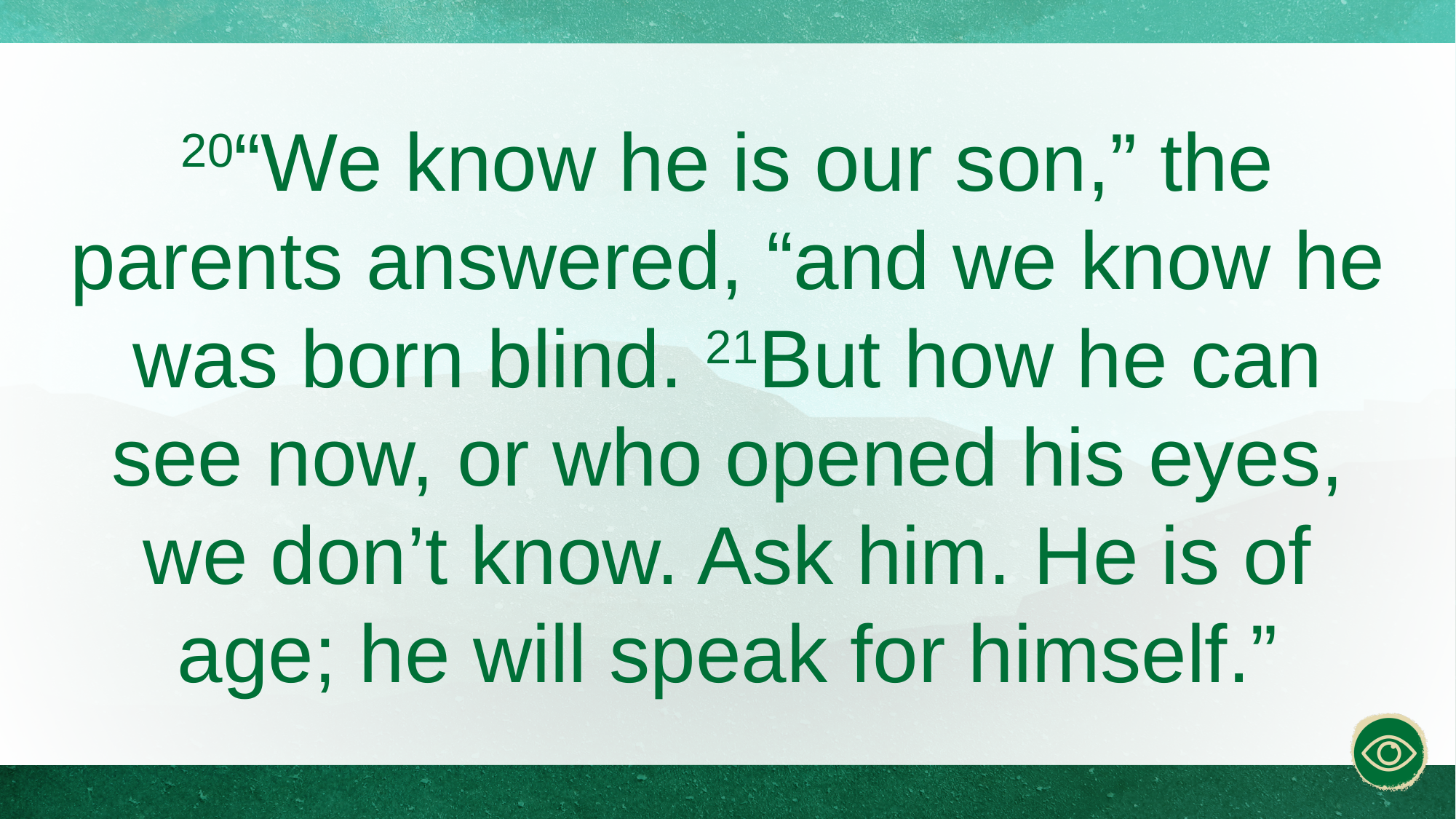

20“We know he is our son,” the parents answered, “and we know he was born blind. 21But how he can see now, or who opened his eyes, we don’t know. Ask him. He is of age; he will speak for himself.”